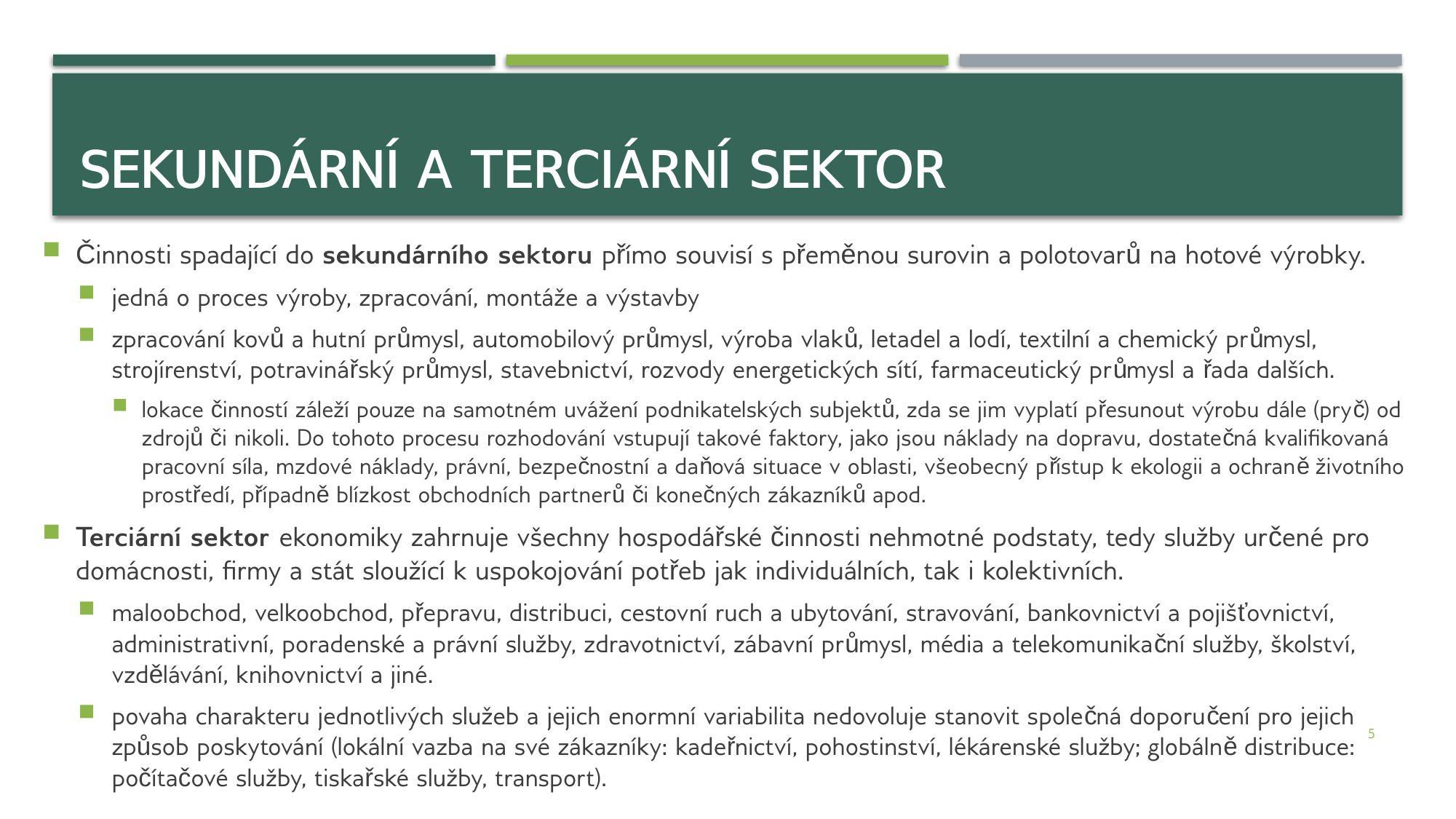

# sekundární a terciární sektor
Činnosti spadající do sekundárního sektoru přímo souvisí s přeměnou surovin a polotovarů na hotové výrobky.
jedná o proces výroby, zpracování, montáže a výstavby
zpracování kovů a hutní průmysl, automobilový průmysl, výroba vlaků, letadel a lodí, textilní a chemický průmysl, strojírenství, potravinářský průmysl, stavebnictví, rozvody energetických sítí, farmaceutický průmysl a řada dalších.
lokace činností záleží pouze na samotném uvážení podnikatelských subjektů, zda se jim vyplatí přesunout výrobu dále (pryč) od zdrojů či nikoli. Do tohoto procesu rozhodování vstupují takové faktory, jako jsou náklady na dopravu, dostatečná kvalifikovaná pracovní síla, mzdové náklady, právní, bezpečnostní a daňová situace v oblasti, všeobecný přístup k ekologii a ochraně životního prostředí, případně blízkost obchodních partnerů či konečných zákazníků apod.
Terciární sektor ekonomiky zahrnuje všechny hospodářské činnosti nehmotné podstaty, tedy služby určené pro domácnosti, firmy a stát sloužící k uspokojování potřeb jak individuálních, tak i kolektivních.
maloobchod, velkoobchod, přepravu, distribuci, cestovní ruch a ubytování, stravování, bankovnictví a pojišťovnictví, administrativní, poradenské a právní služby, zdravotnictví, zábavní průmysl, média a telekomunikační služby, školství, vzdělávání, knihovnictví a jiné.
povaha charakteru jednotlivých služeb a jejich enormní variabilita nedovoluje stanovit společná doporučení pro jejich způsob poskytování (lokální vazba na své zákazníky: kadeřnictví, pohostinství, lékárenské služby; globálně distribuce: počítačové služby, tiskařské služby, transport).
5